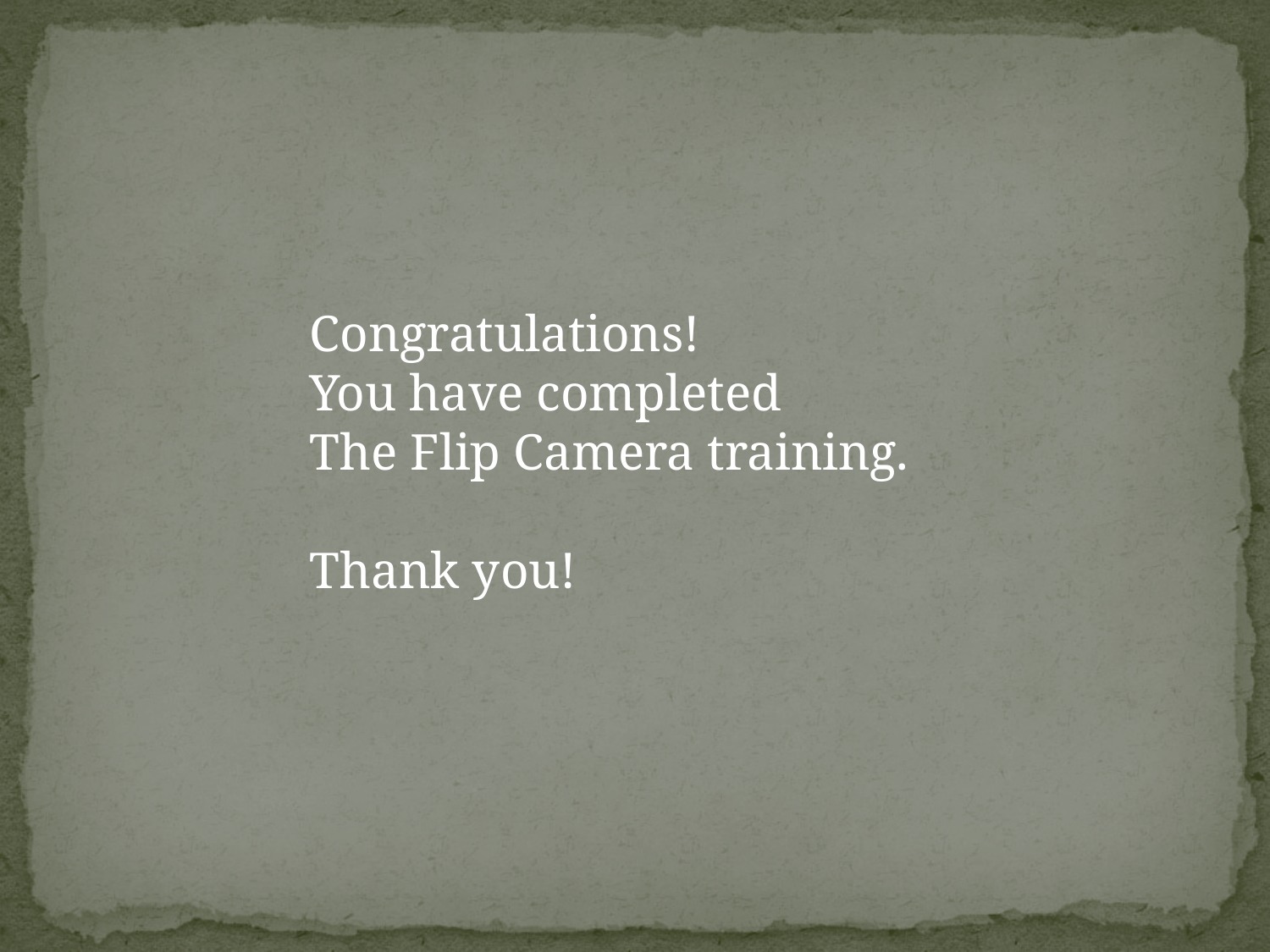

Congratulations!
You have completed
The Flip Camera training.

Thank you!